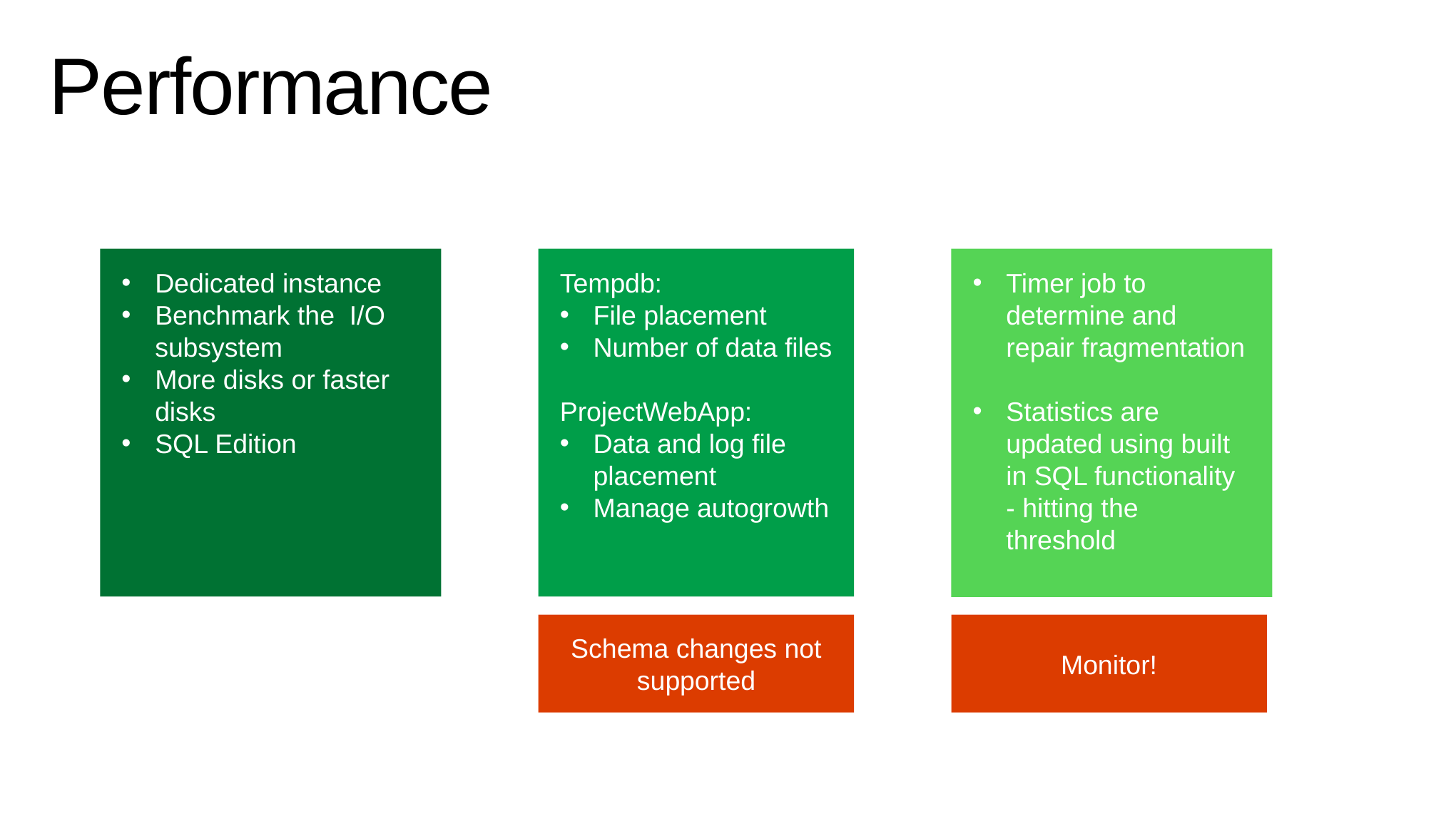

# Performance
Dedicated instance
Benchmark the  I/O subsystem
More disks or faster  disks
SQL Edition

Tempdb:
File placement
Number of data files

ProjectWebApp:
Data and log file placement
Manage autogrowth

Timer job to determine and repair fragmentation

Statistics are updated using built in SQL functionality - hitting the threshold
Schema changes not supported
Monitor!